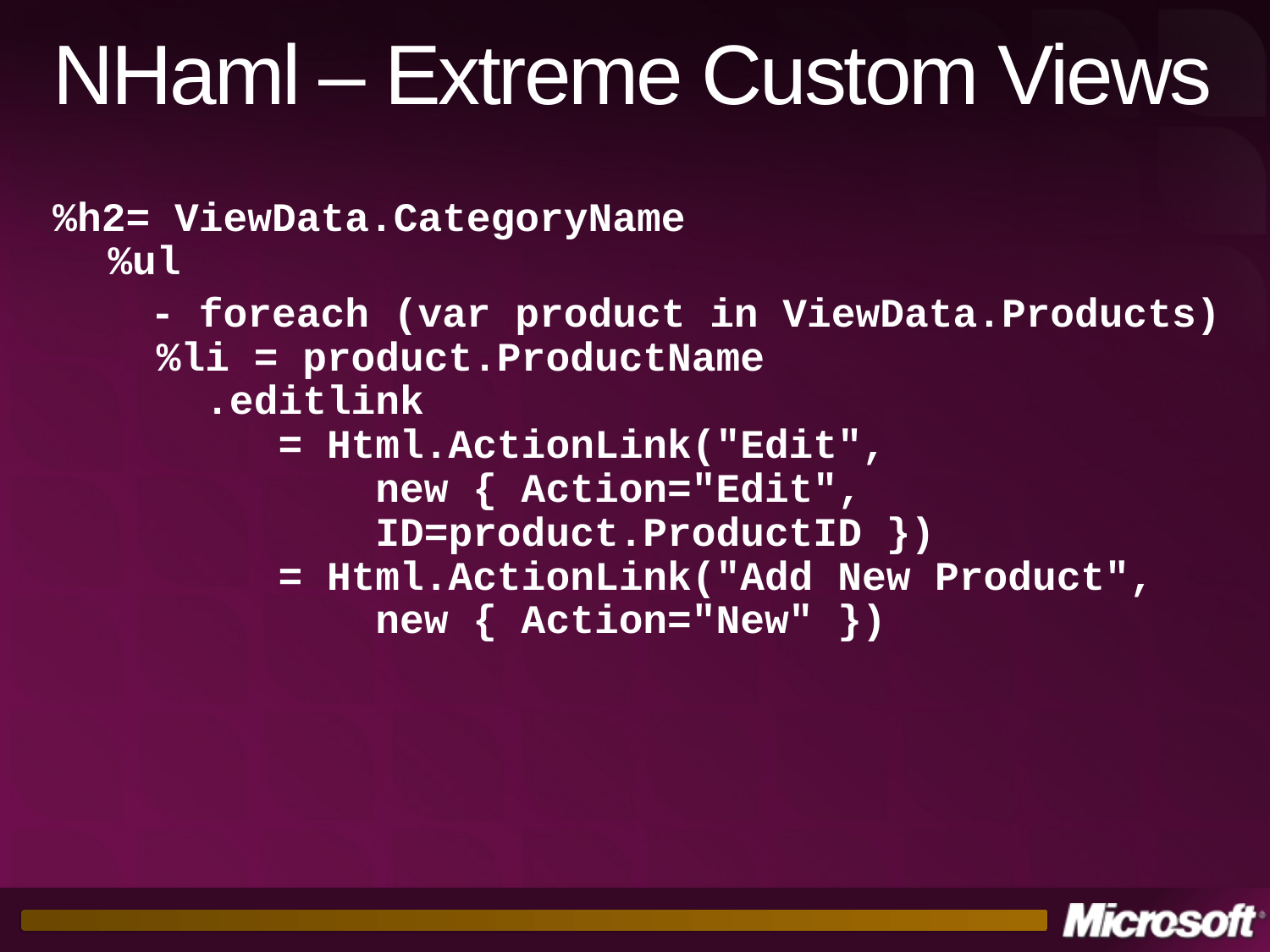

# NHaml – Extreme Custom Views
%h2= ViewData.CategoryName
%ul
    - foreach (var product in ViewData.Products)
  %li = product.ProductName
    .editlink
       = Html.ActionLink("Edit",
           new { Action="Edit",
           ID=product.ProductID })
       = Html.ActionLink("Add New Product",
           new { Action="New" })